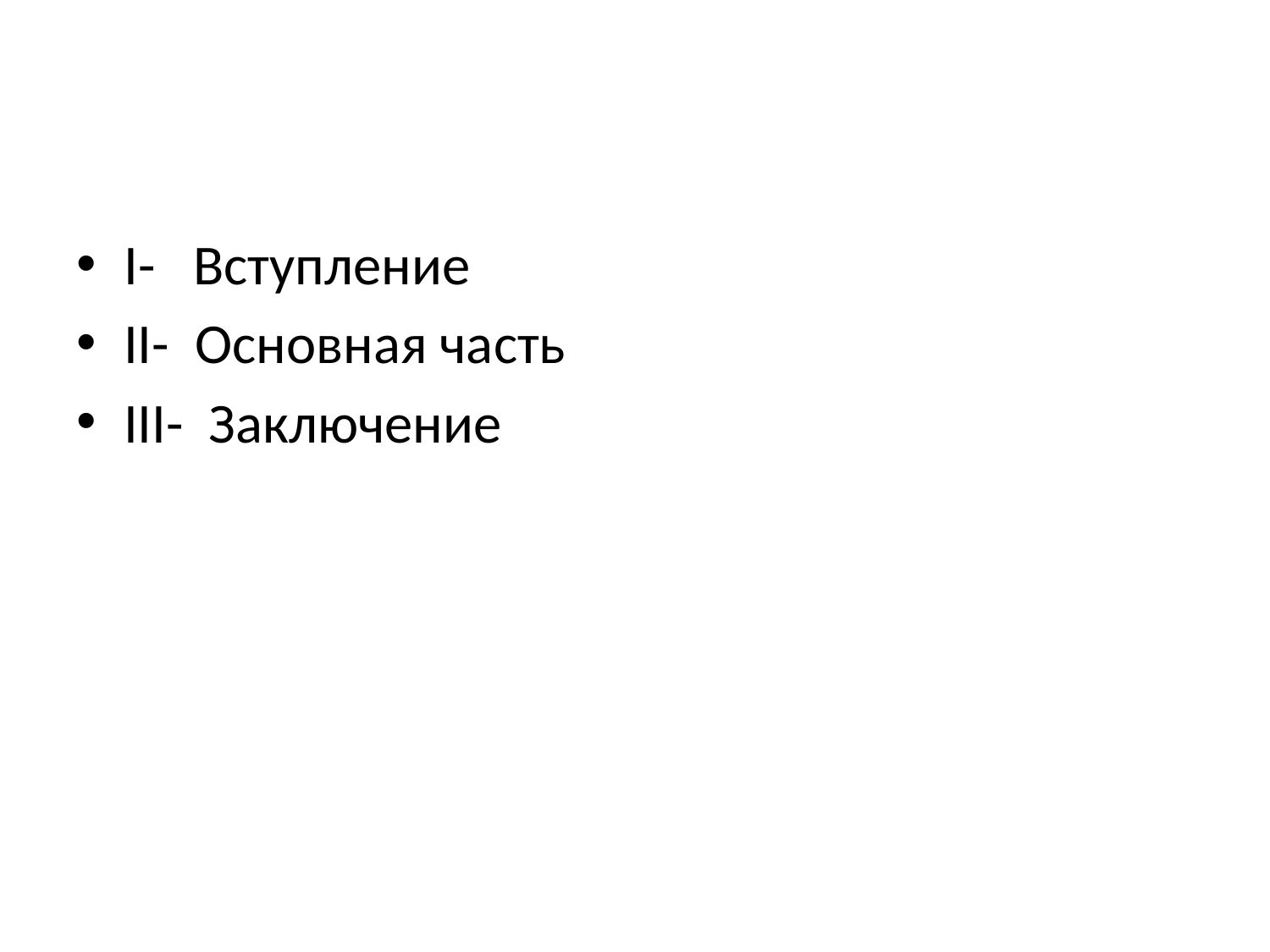

#
I-   Вступление
II-  Основная часть
III-  Заключение